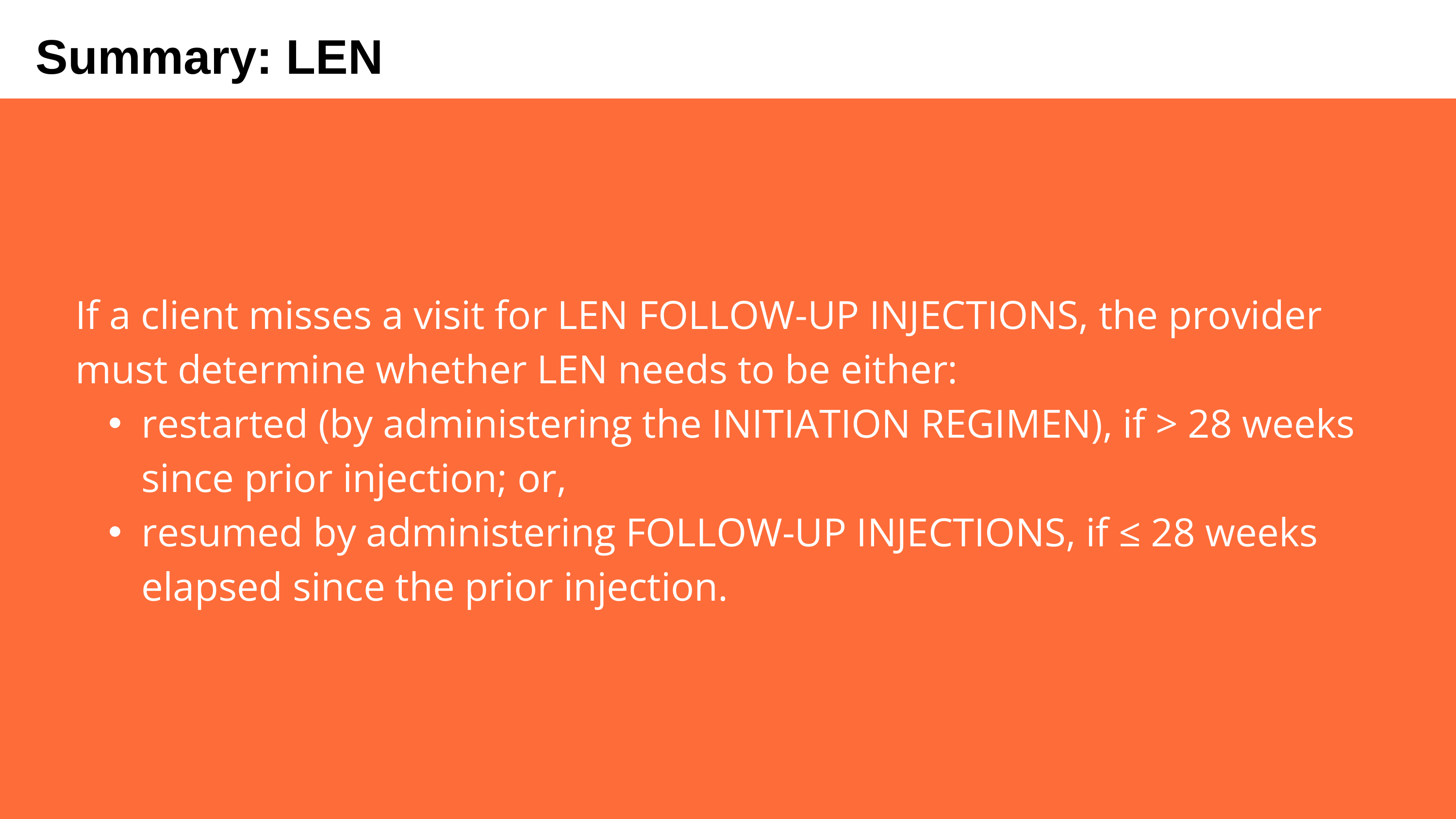

Summary: LEN

If a client misses a visit for LEN FOLLOW-UP INJECTIONS, the provider must determine whether LEN needs to be either:
restarted (by administering the INITIATION REGIMEN), if > 28 weeks since prior injection; or,
resumed by administering FOLLOW-UP INJECTIONS, if ≤ 28 weeks elapsed since the prior injection.